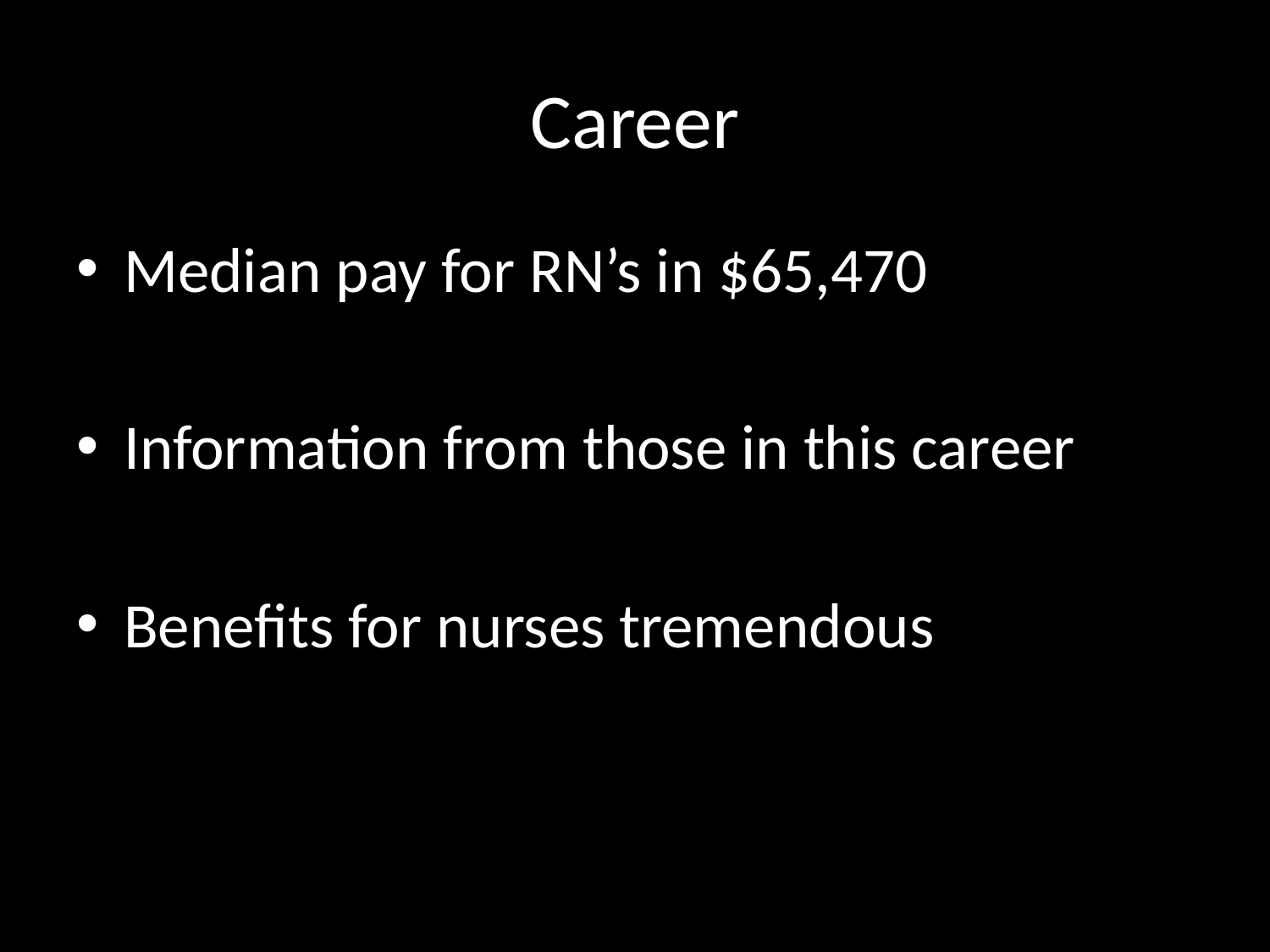

# Career
Median pay for RN’s in $65,470

Information from those in this career

Benefits for nurses tremendous